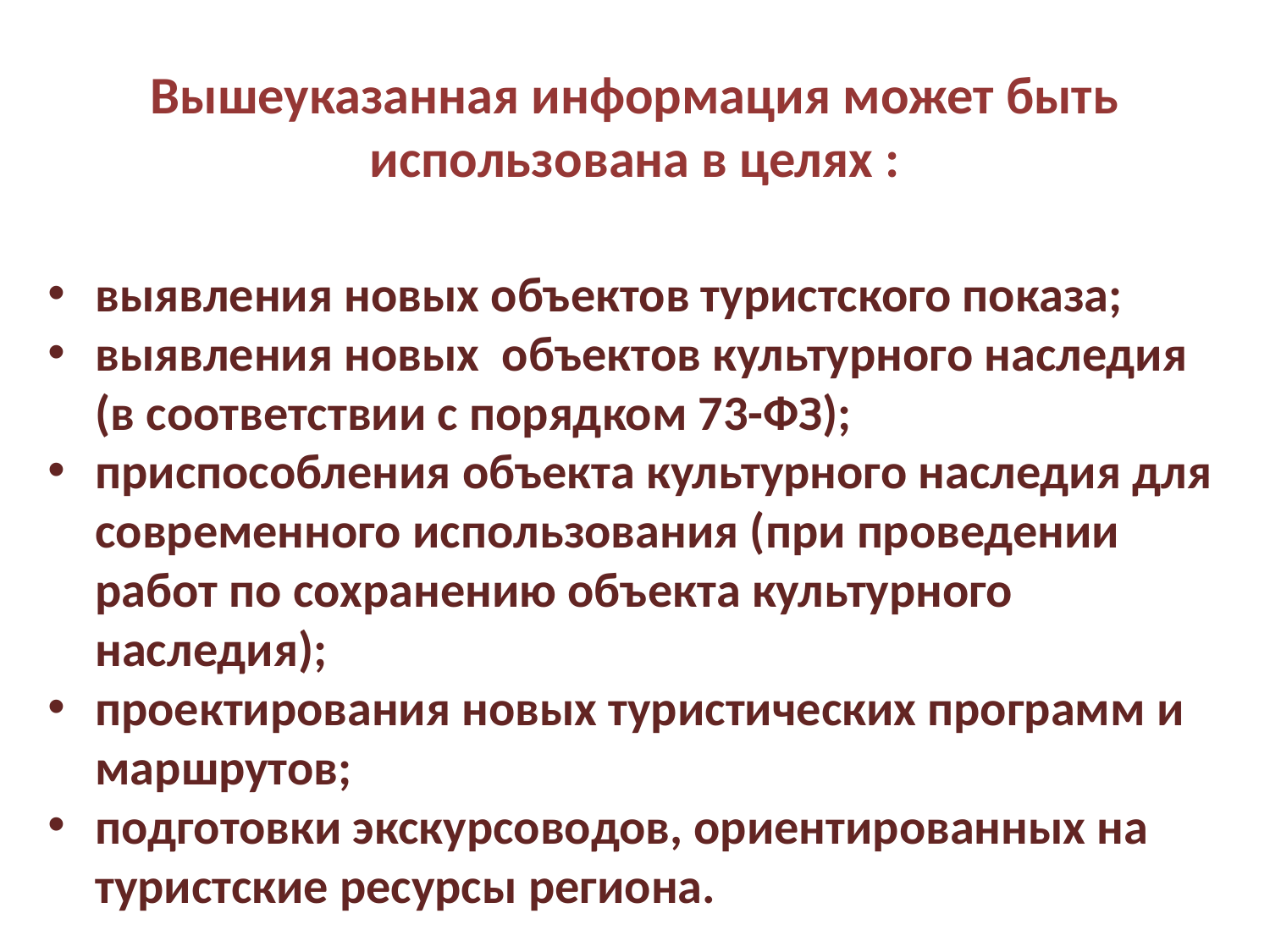

# Вышеуказанная информация может быть использована в целях :
выявления новых объектов туристского показа;
выявления новых  объектов культурного наследия
(в соответствии с порядком 73-ФЗ);
приспособления объекта культурного наследия для современного использования (при проведении работ по сохранению объекта культурного наследия);
проектирования новых туристических программ и маршрутов;
подготовки экскурсоводов, ориентированных на туристские ресурсы региона.